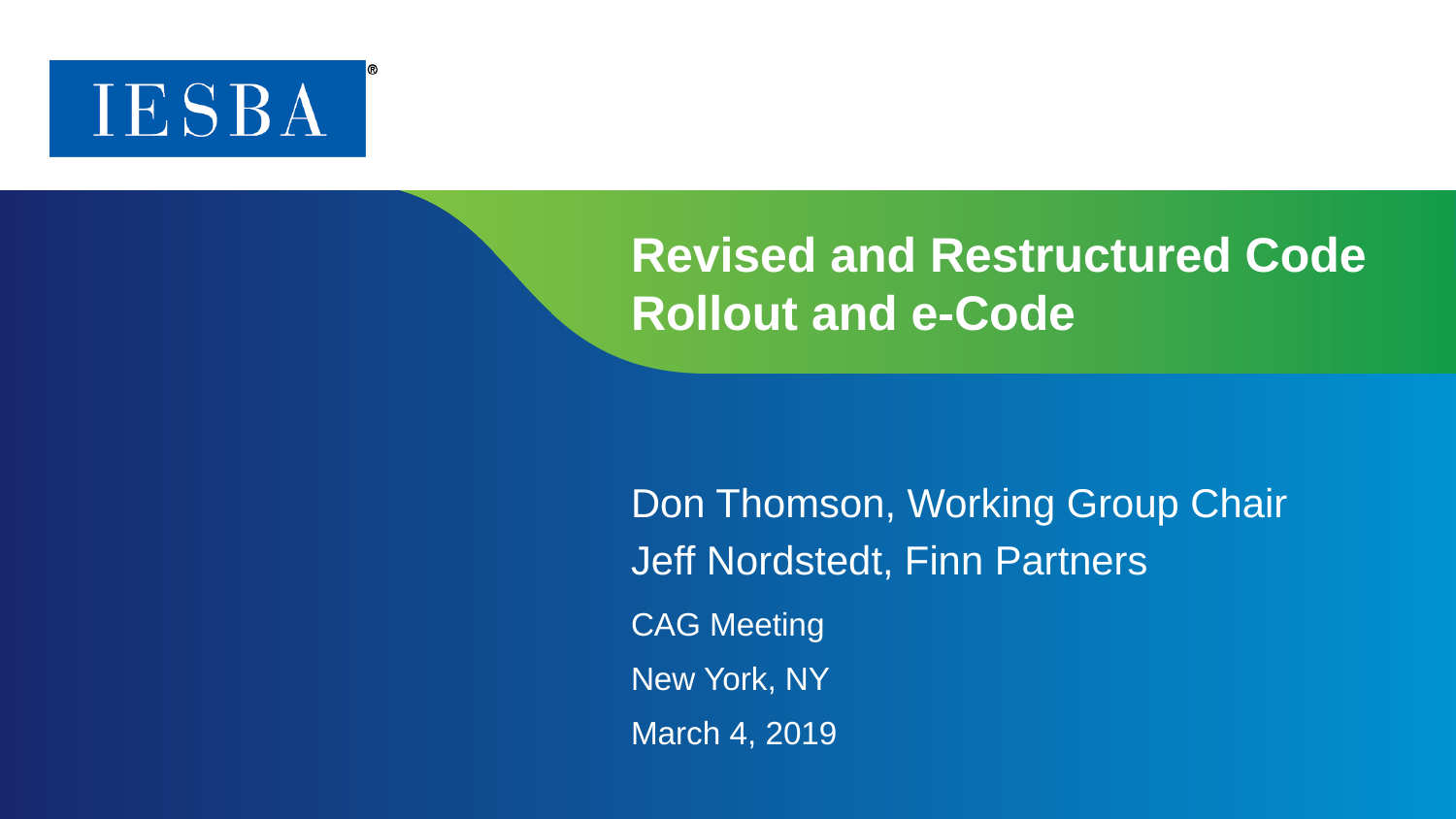

# Revised and Restructured Code Rollout and e-Code
Don Thomson, Working Group Chair
Jeff Nordstedt, Finn Partners

CAG Meeting
New York, NY
March 4, 2019